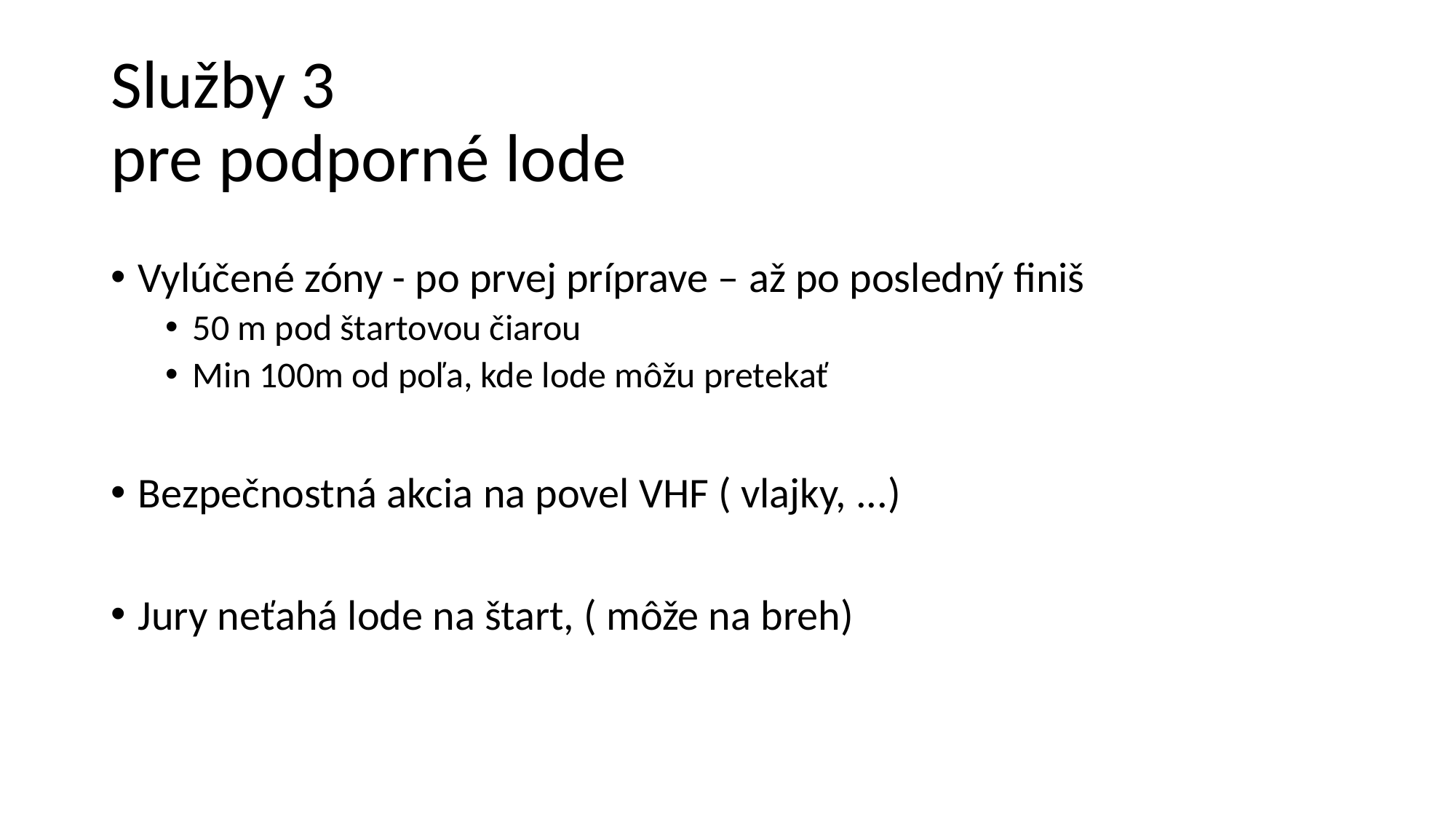

# Služby 3 pre podporné lode
Vylúčené zóny - po prvej príprave – až po posledný finiš
50 m pod štartovou čiarou
Min 100m od poľa, kde lode môžu pretekať

Bezpečnostná akcia na povel VHF ( vlajky, ...)

Jury neťahá lode na štart, ( môže na breh)